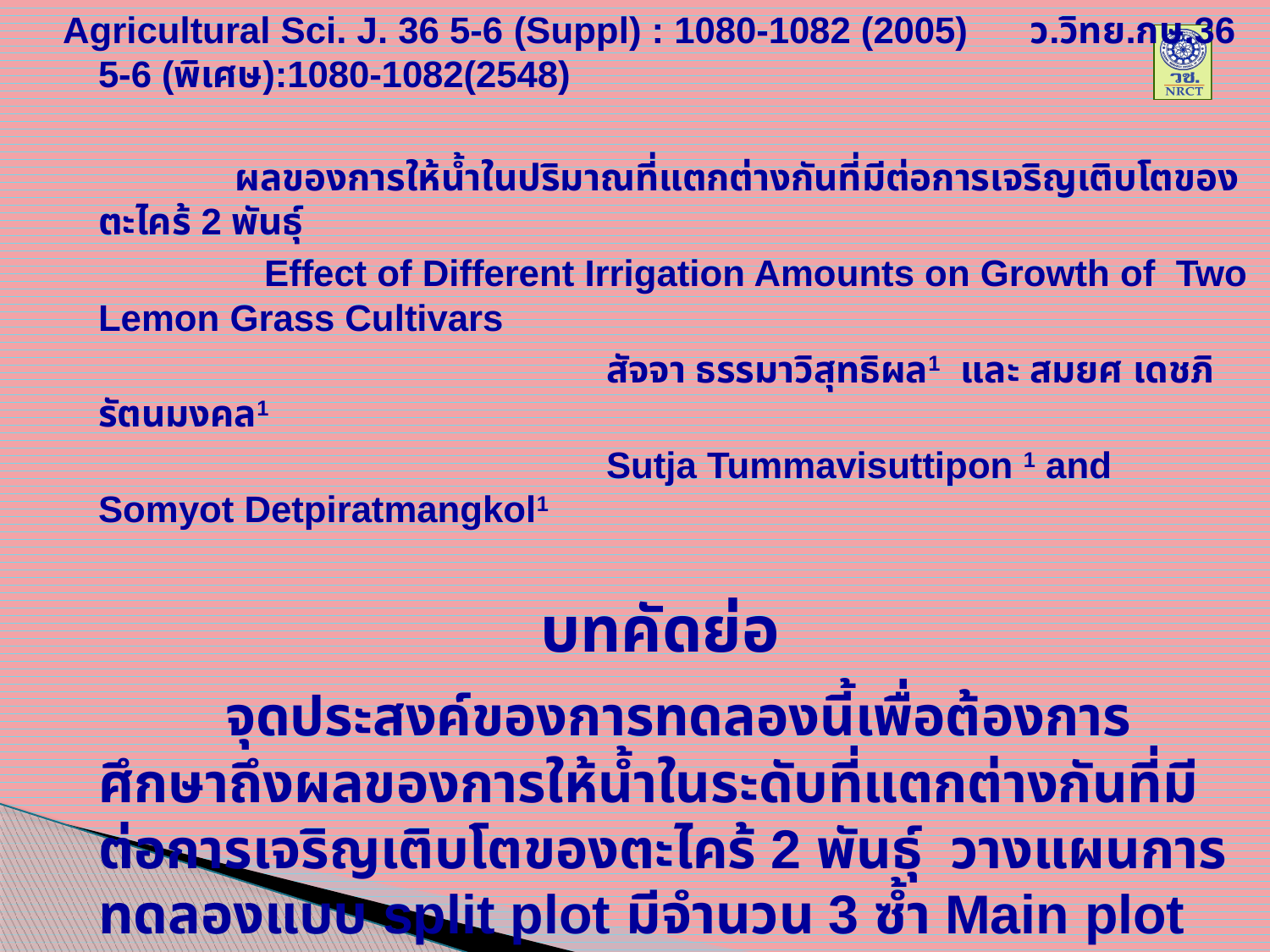

Agricultural Sci. J. 36 5-6 (Suppl) : 1080-1082 (2005)      ว.วิทย.กษ.36 5-6 (พิเศษ):1080-1082(2548)

		 ผลของการให้น้ำในปริมาณที่แตกต่างกันที่มีต่อการเจริญเติบโตของตะไคร้ 2 พันธุ์
	                Effect of Different Irrigation Amounts on Growth of  Two Lemon Grass Cultivars
					สัจจา ธรรมาวิสุทธิผล1  และ สมยศ เดชภิรัตนมงคล1
					Sutja Tummavisuttipon 1 and Somyot Detpiratmangkol1

บทคัดย่อ
		จุดประสงค์ของการทดลองนี้เพื่อต้องการศึกษาถึงผลของการให้น้ำในระดับที่แตกต่างกันที่มีต่อการเจริญเติบโตของตะไคร้ 2 พันธุ์  วางแผนการทดลองแบบ split plot มีจำนวน 3 ซ้ำ Main plot ได้แก่ ตะไคร้ 2 พันธุ์ คือ ตะไคร้กอ (Cymbopogon citratus) และ ตะไคร้หอม (Cymbopogon nardus) ส่วน Sub plots ได้แก่ปริมาณน้ำที่ให้แก่ตะไคร้ 5 ระดับ คือให้น้ำตามสัดส่วนของค่าปริมาณน้ำที่ให้ต่อค่าการระเหยสะสม